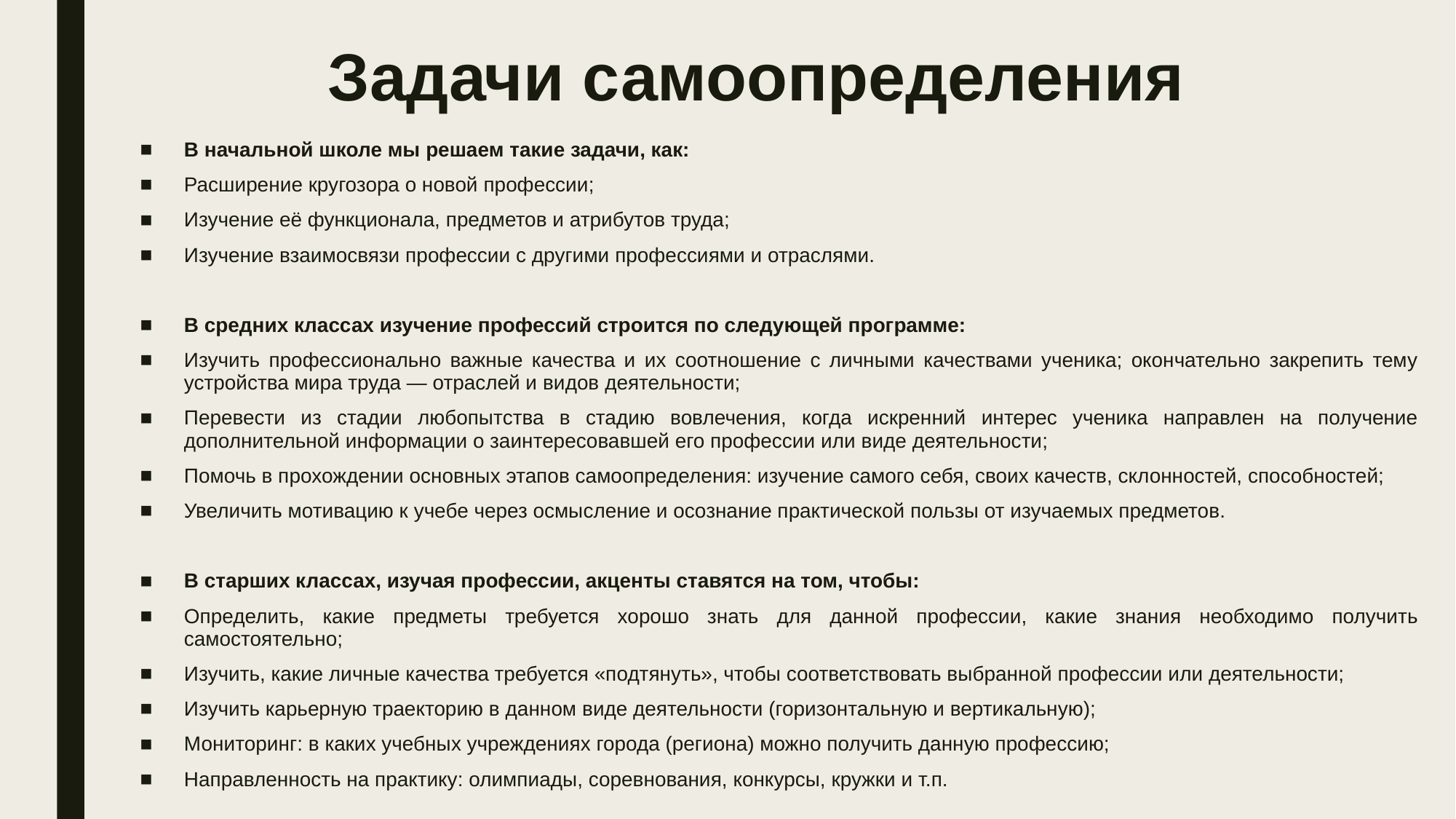

# Задачи самоопределения
В начальной школе мы решаем такие задачи, как:
Расширение кругозора о новой профессии;
Изучение её функционала, предметов и атрибутов труда;
Изучение взаимосвязи профессии с другими профессиями и отраслями.

В средних классах изучение профессий строится по следующей программе:
Изучить профессионально важные качества и их соотношение с личными качествами ученика; окончательно закрепить тему устройства мира труда — отраслей и видов деятельности;
Перевести из стадии любопытства в стадию вовлечения, когда искренний интерес ученика направлен на получение дополнительной информации о заинтересовавшей его профессии или виде деятельности;
Помочь в прохождении основных этапов самоопределения: изучение самого себя, своих качеств, склонностей, способностей;
Увеличить мотивацию к учебе через осмысление и осознание практической пользы от изучаемых предметов.

В старших классах, изучая профессии, акценты ставятся на том, чтобы:
Определить, какие предметы требуется хорошо знать для данной профессии, какие знания необходимо получить самостоятельно;
Изучить, какие личные качества требуется «подтянуть», чтобы соответствовать выбранной профессии или деятельности;
Изучить карьерную траекторию в данном виде деятельности (горизонтальную и вертикальную);
Мониторинг: в каких учебных учреждениях города (региона) можно получить данную профессию;
Направленность на практику: олимпиады, соревнования, конкурсы, кружки и т.п.